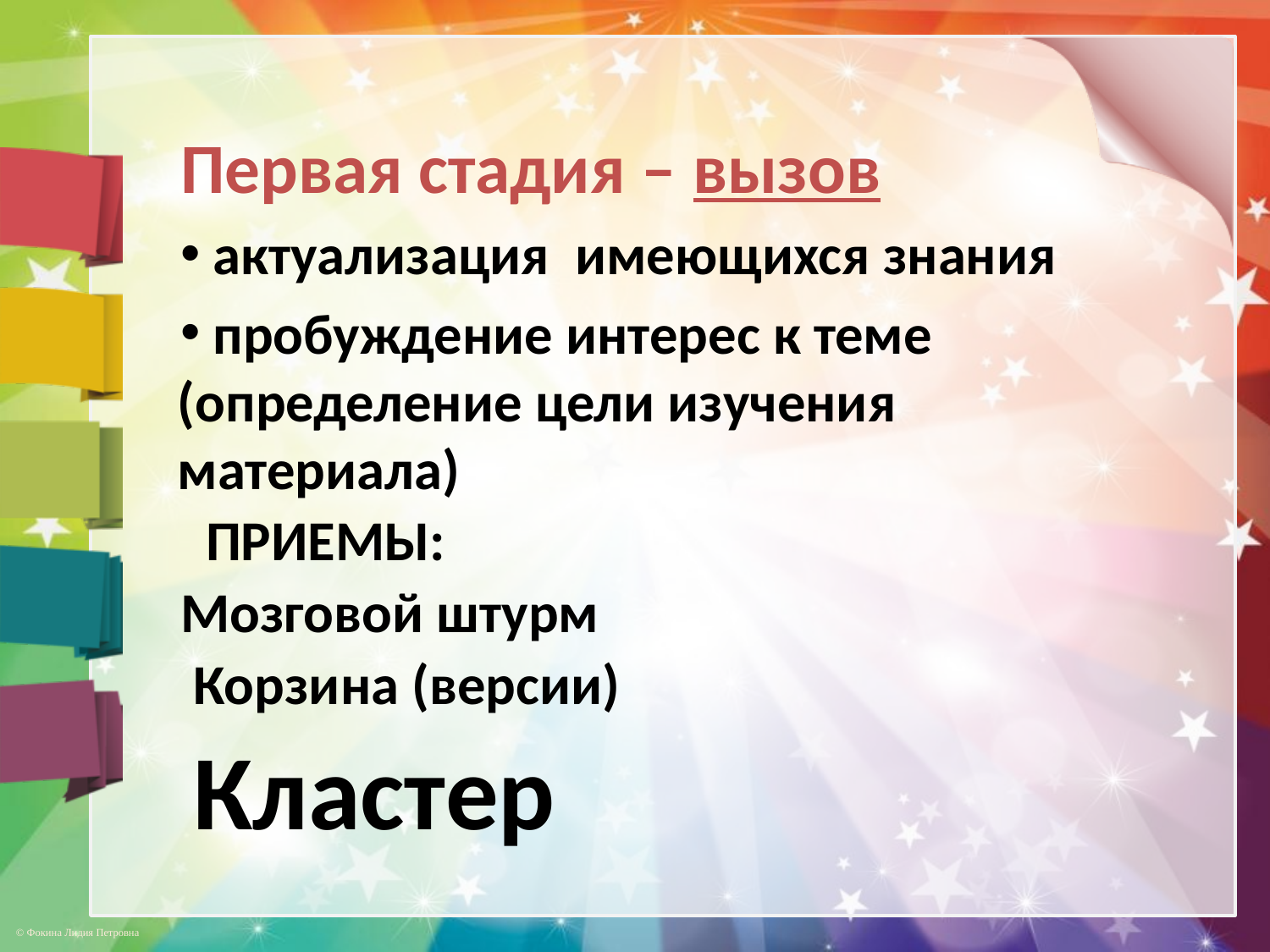

Первая стадия – вызов
 актуализация  имеющихся знания
 пробуждение интерес к теме (определение цели изучения материала)
  ПРИЕМЫ:
Мозговой штурм
 Корзина (версии)
 Кластер